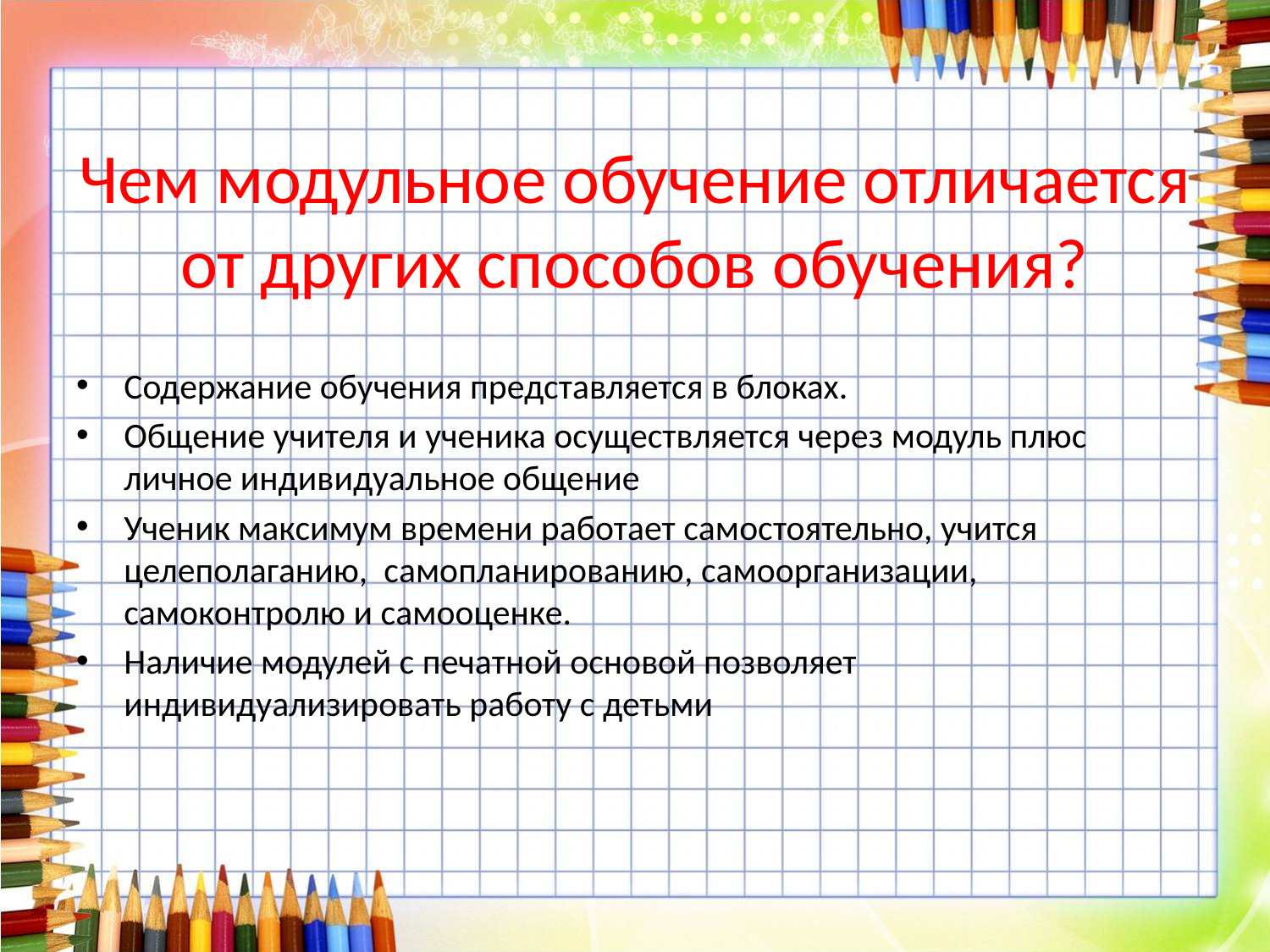

# Чем модульное обучение отличается от других способов обучения?
Содержание обучения представляется в блоках.
Общение учителя и ученика осуществляется через модуль плюс личное индивидуальное общение
Ученик максимум времени работает самостоятельно, учится целеполаганию,  самопланированию, самоорганизации, самоконтролю и самооценке.
Наличие модулей с печатной основой позволяет индивидуализировать работу с детьми